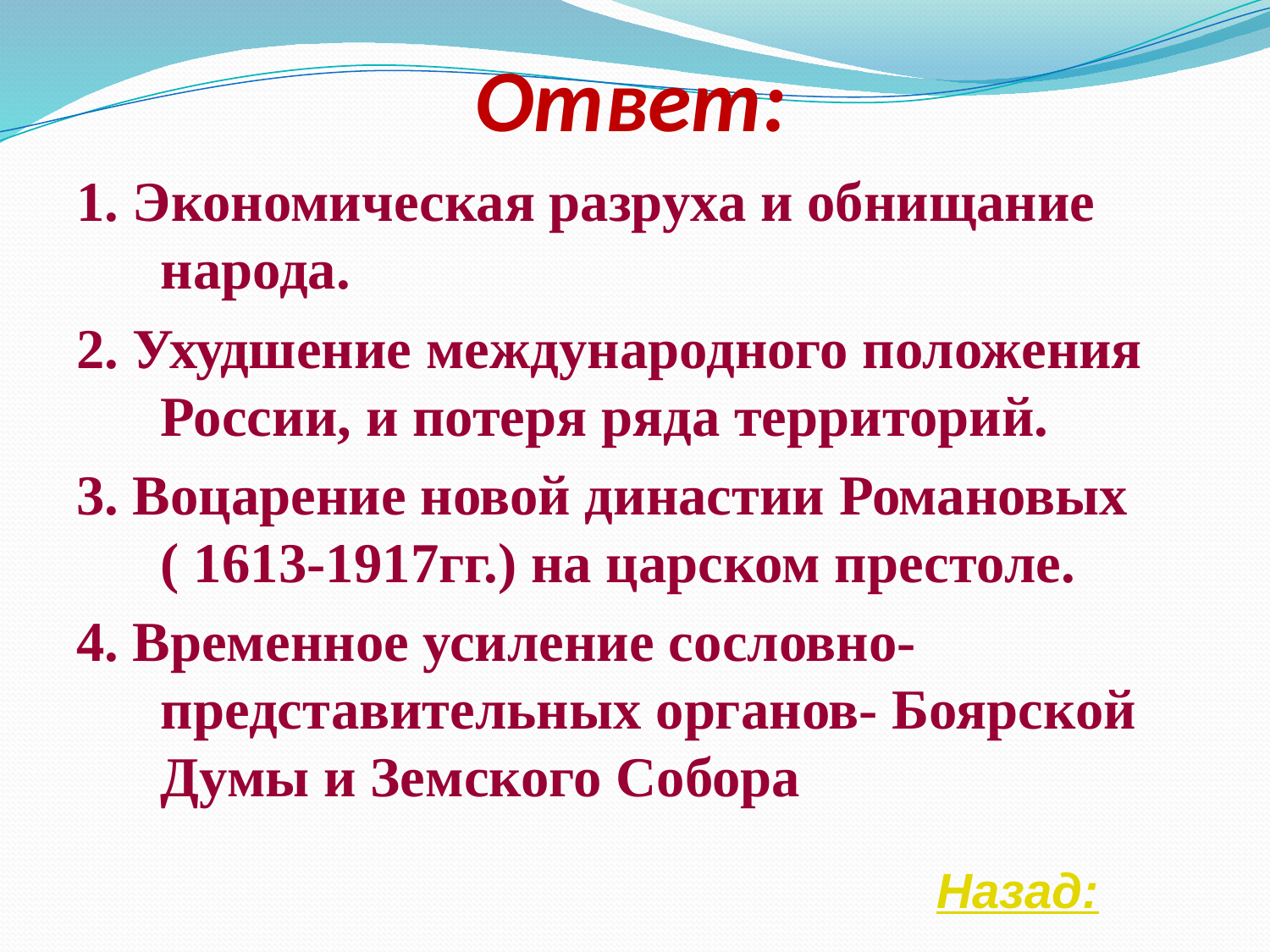

# Ответ:
1. Экономическая разруха и обнищание народа.
2. Ухудшение международного положения России, и потеря ряда территорий.
3. Воцарение новой династии Романовых ( 1613-1917гг.) на царском престоле.
4. Временное усиление сословно-представительных органов- Боярской Думы и Земского Собора
Назад: